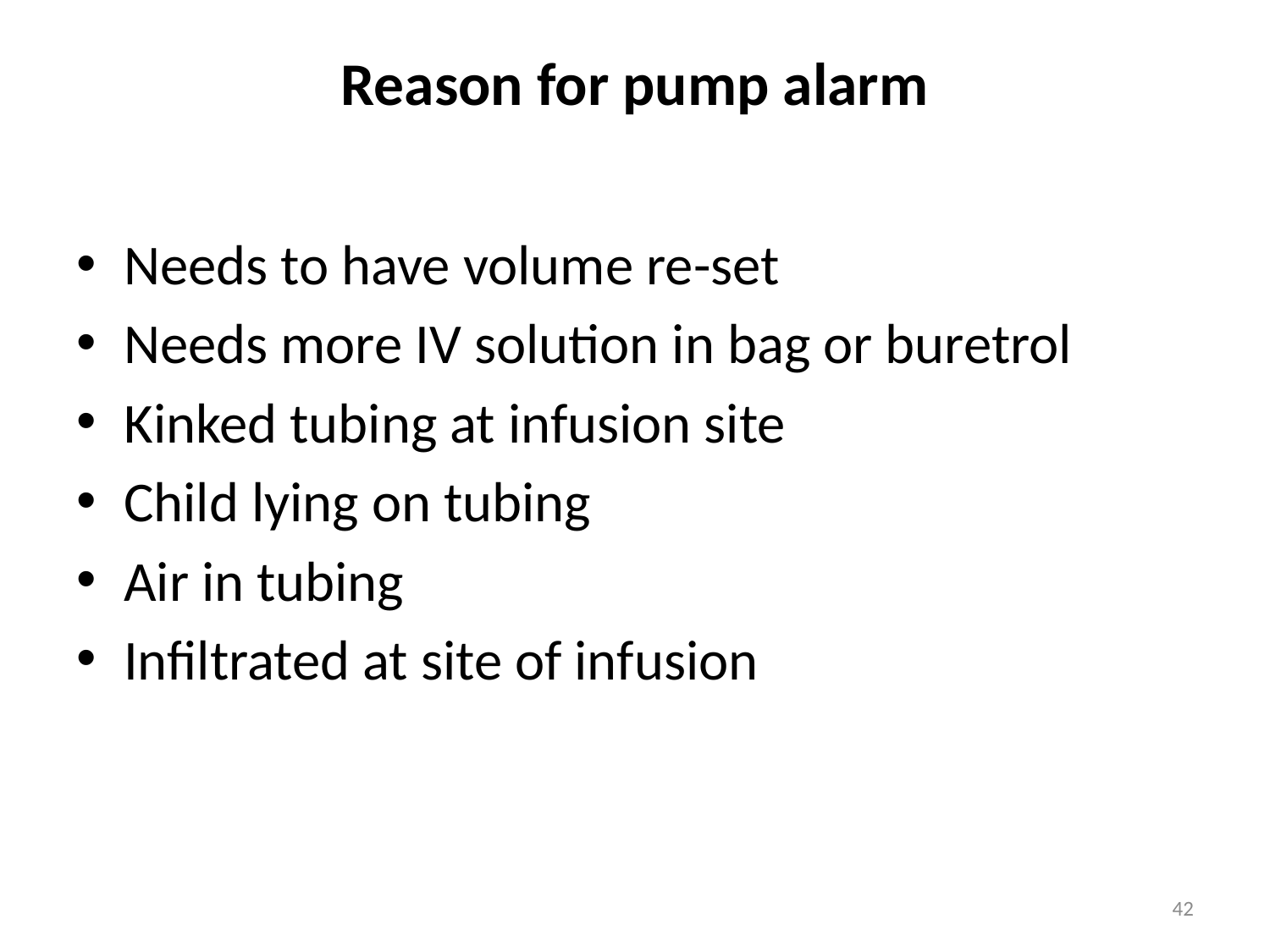

# Reason for pump alarm
Needs to have volume re-set
Needs more IV solution in bag or buretrol
Kinked tubing at infusion site
Child lying on tubing
Air in tubing
Infiltrated at site of infusion

42